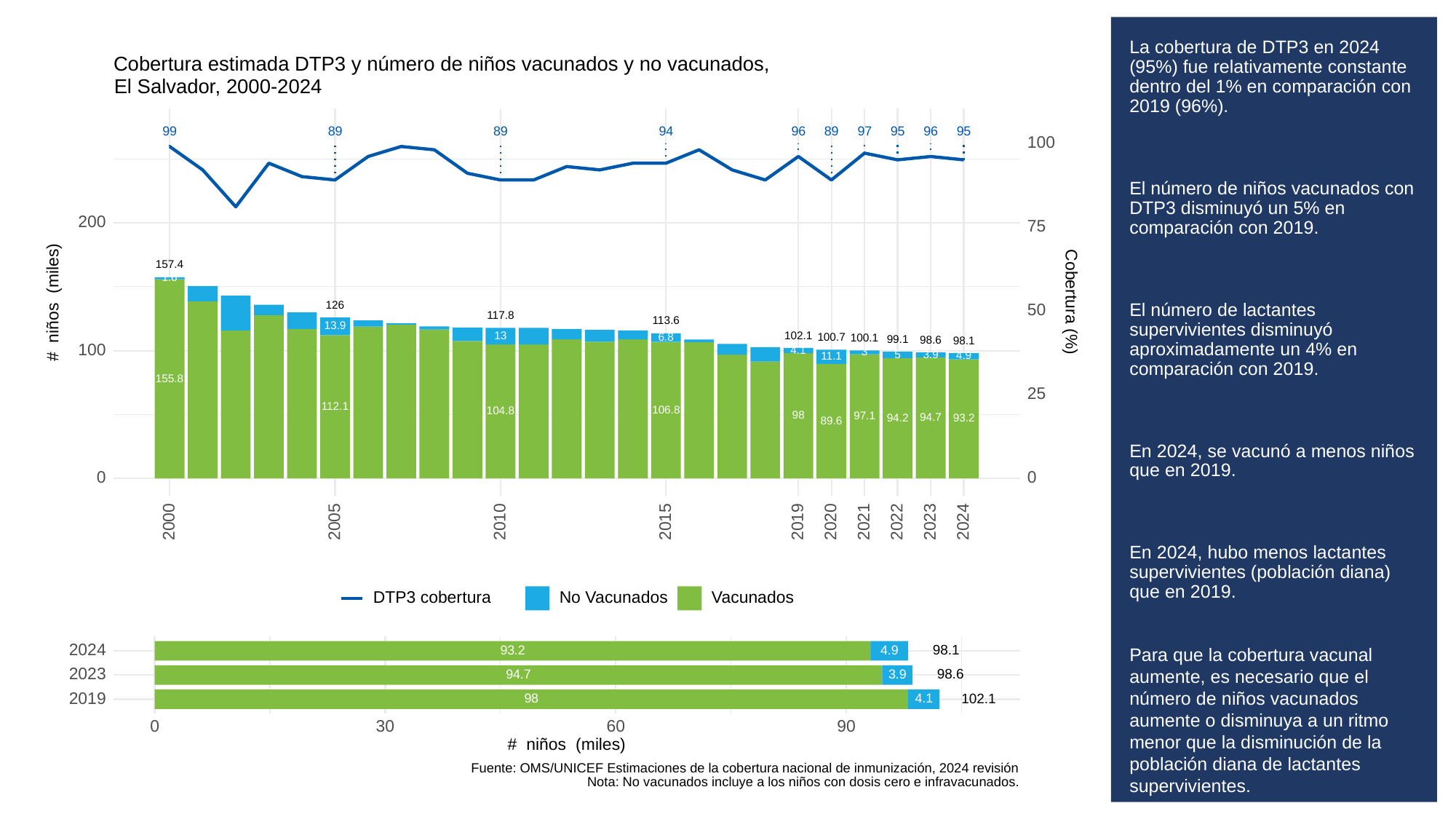

# La cobertura de DTP3 en 2024 (95%) fue relativamente constante dentro del 1% en comparación con 2019 (96%).

El número de niños vacunados con DTP3 disminuyó un 5% en comparación con 2019.

El número de lactantes supervivientes disminuyó aproximadamente un 4% en comparación con 2019.

En 2024, se vacunó a menos niños que en 2019.

En 2024, hubo menos lactantes supervivientes (población diana) que en 2019.

Para que la cobertura vacunal aumente, es necesario que el número de niños vacunados aumente o disminuya a un ritmo menor que la disminución de la población diana de lactantes supervivientes.

Cobertura estimada DTP3 y número de niños vacunados y no vacunados,
El Salvador, 2000-2024

99
89
89
94
96
89
97
95
96
95
100

200
75

157.4
1.6

#  niños  (miles)
Cobertura (%)

126

50

117.8

113.6

13.9

102.1
13

6.8
100.7
100.1

99.1
98.6
98.1

100

4.1

3

3.9
5

4.9

11.1

155.8
25
112.1
106.8
104.8
98
97.1
94.7
94.2

93.2
89.6
0
0

2023
2000
2005
2010
2015
2019
2020
2021
2022
2024

DTP3 cobertura
No Vacunados
Vacunados

2024
98.1
93.2
4.9

2023
98.6
3.9
94.7

2019
102.1
98
4.1

30
0
60
90
#  niños  (miles)
Fuente: OMS/UNICEF Estimaciones de la cobertura nacional de inmunización, 2024 revisión
Nota: No vacunados incluye a los niños con dosis cero e infravacunados.